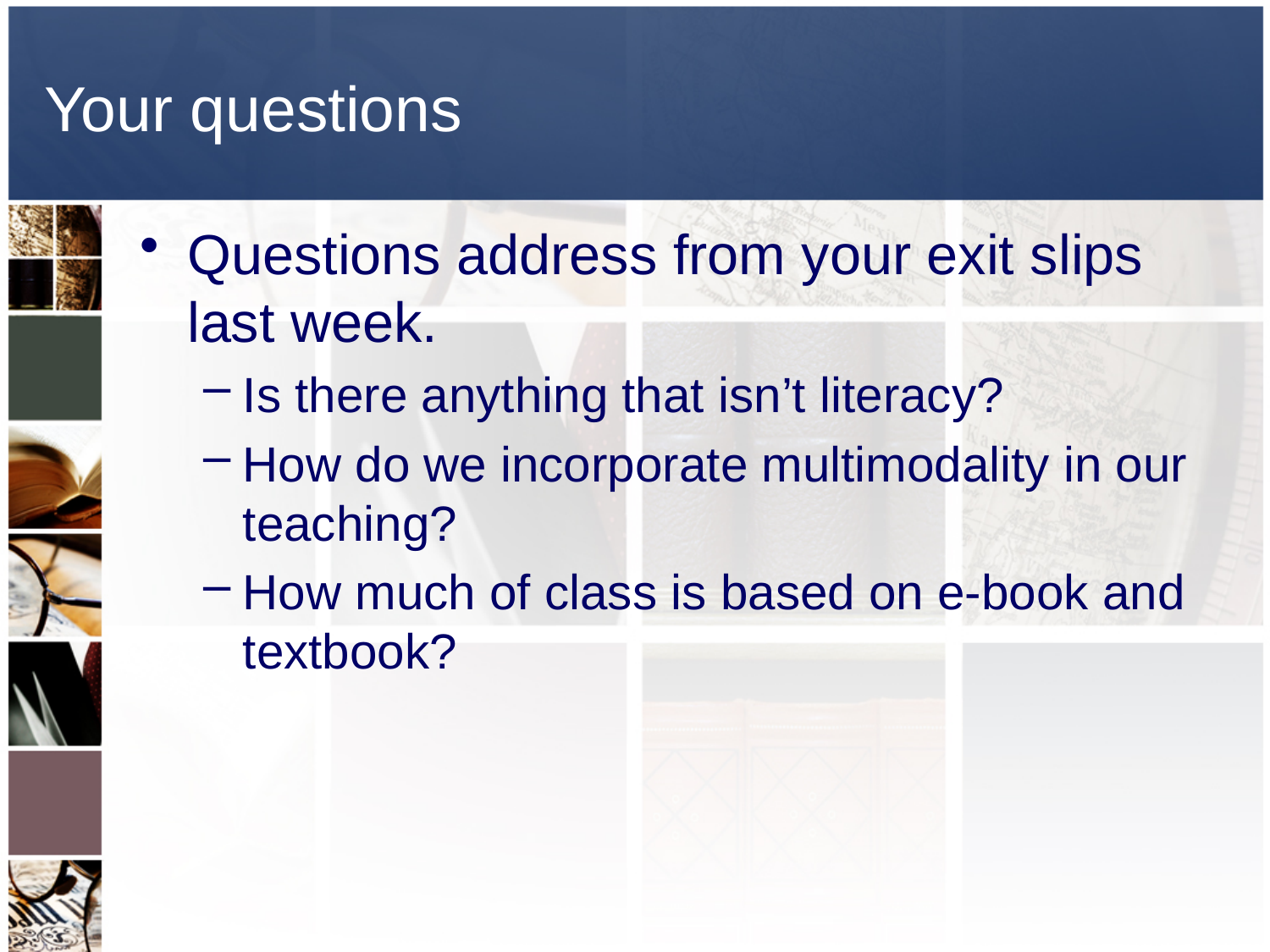

# Your questions
Questions address from your exit slips last week.
Is there anything that isn’t literacy?
How do we incorporate multimodality in our teaching?
How much of class is based on e-book and textbook?